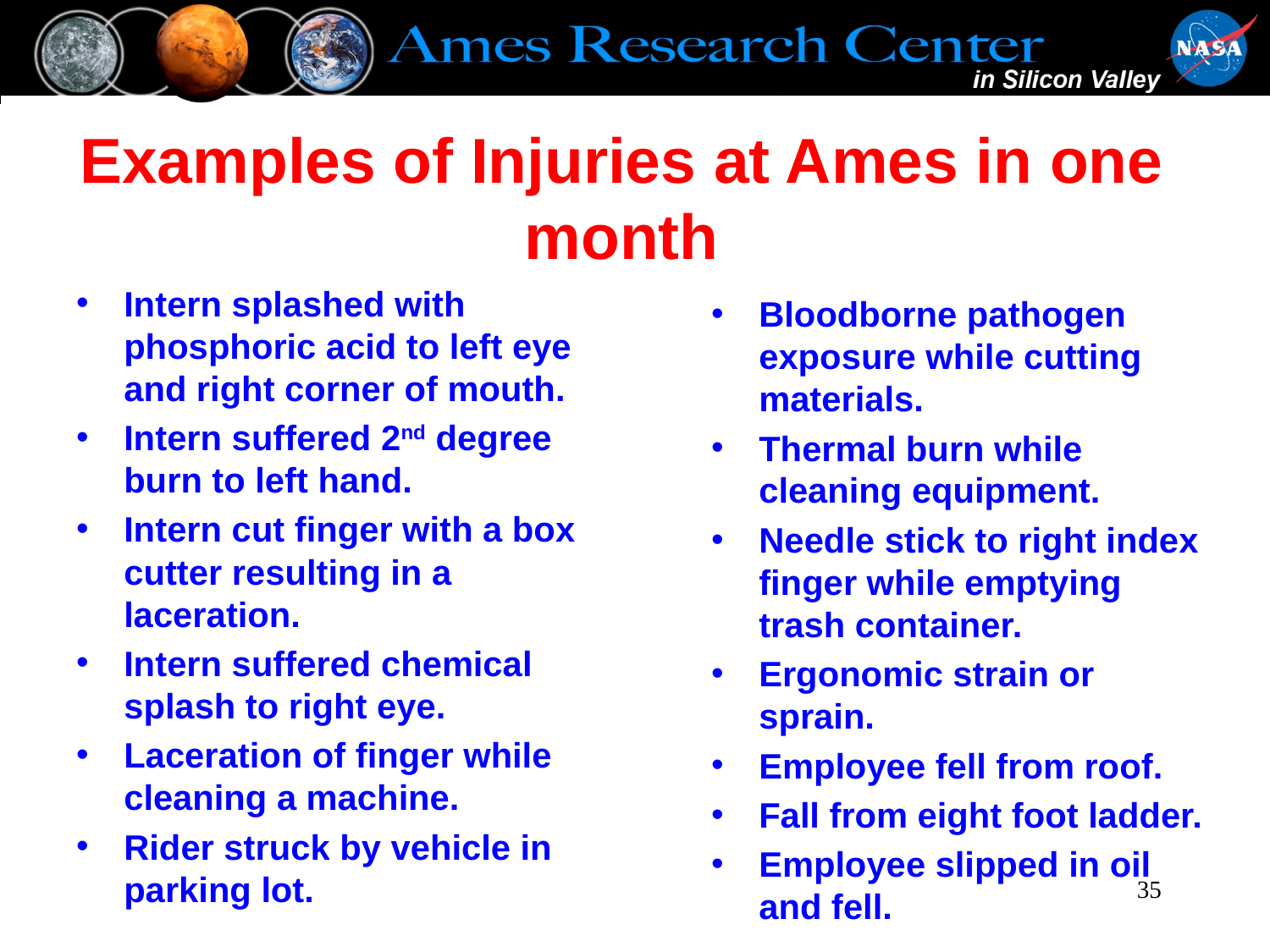

# Examples of Injuries at Ames in one month
Intern splashed with phosphoric acid to left eye and right corner of mouth.
Intern suffered 2nd degree burn to left hand.
Intern cut finger with a box cutter resulting in a laceration.
Intern suffered chemical splash to right eye.
Laceration of finger while cleaning a machine.
Rider struck by vehicle in parking lot.

Bloodborne pathogen exposure while cutting materials.
Thermal burn while cleaning equipment.
Needle stick to right index finger while emptying trash container.
Ergonomic strain or sprain.
Employee fell from roof.
Fall from eight foot ladder.
Employee slipped in oil and fell.

35